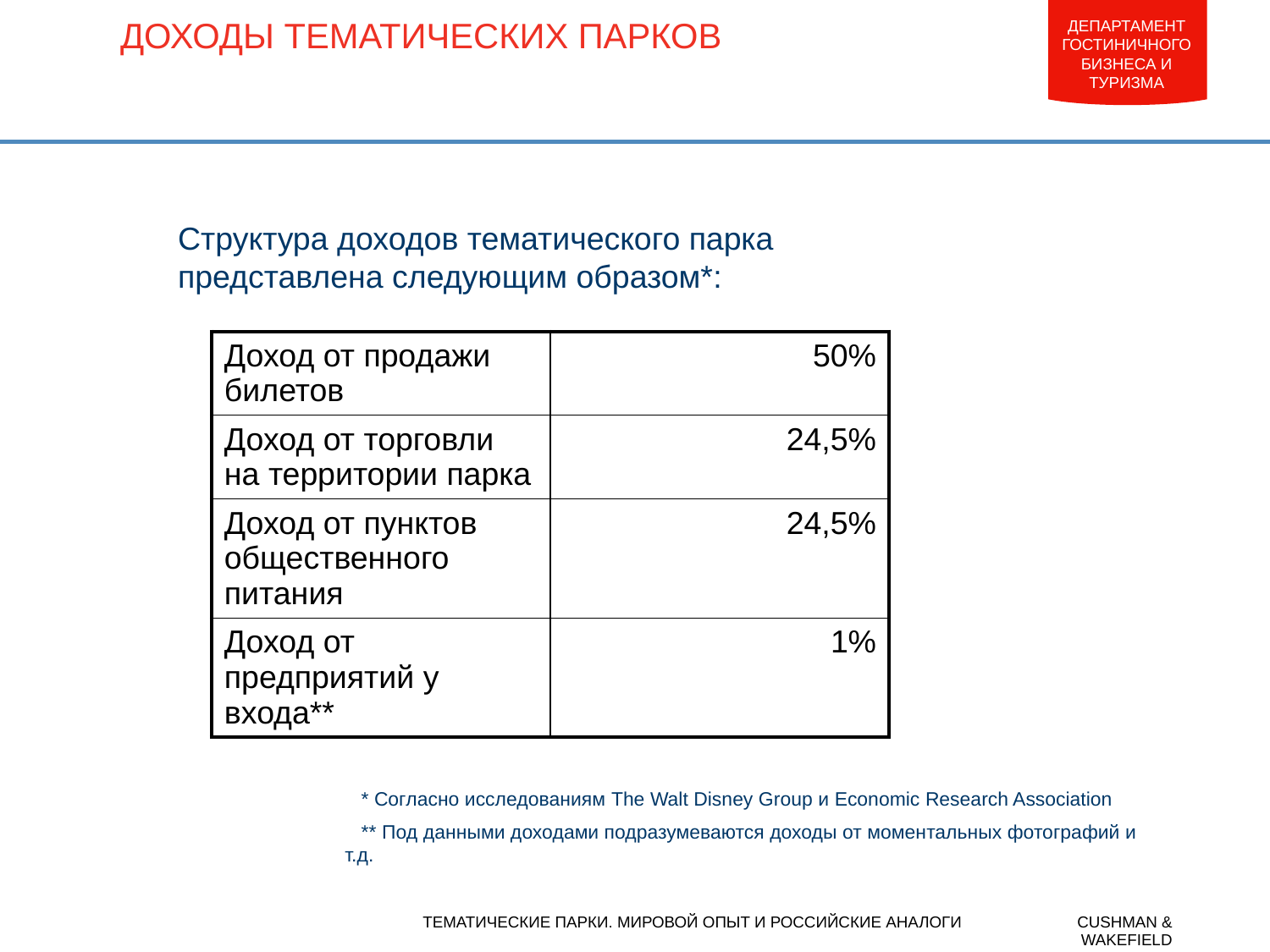

ДОХОДЫ ТЕМАТИЧЕСКИХ ПАРКОВ
Структура доходов тематического парка представлена следующим образом*:
| Доход от продажи билетов | 50% |
| --- | --- |
| Доход от торговли на территории парка | 24,5% |
| Доход от пунктов общественного питания | 24,5% |
| Доход от предприятий у входа\*\* | 1% |
   * Согласно исследованиям The Walt Disney Group и Economic Research Association
   ** Под данными доходами подразумеваются доходы от моментальных фотографий и т.д.